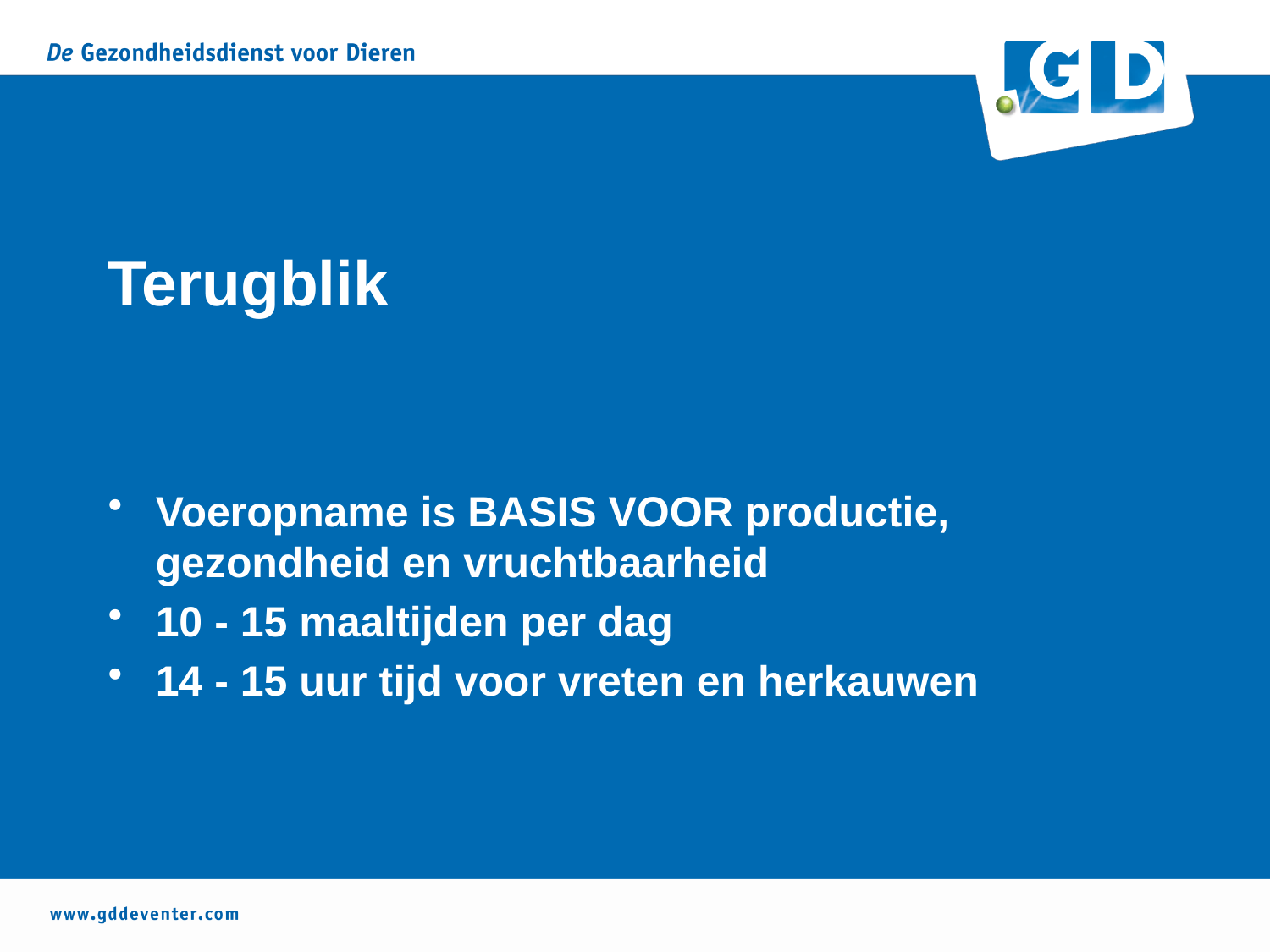

# Terugblik

Voeropname is BASIS VOOR productie, gezondheid en vruchtbaarheid
10 - 15 maaltijden per dag
14 - 15 uur tijd voor vreten en herkauwen